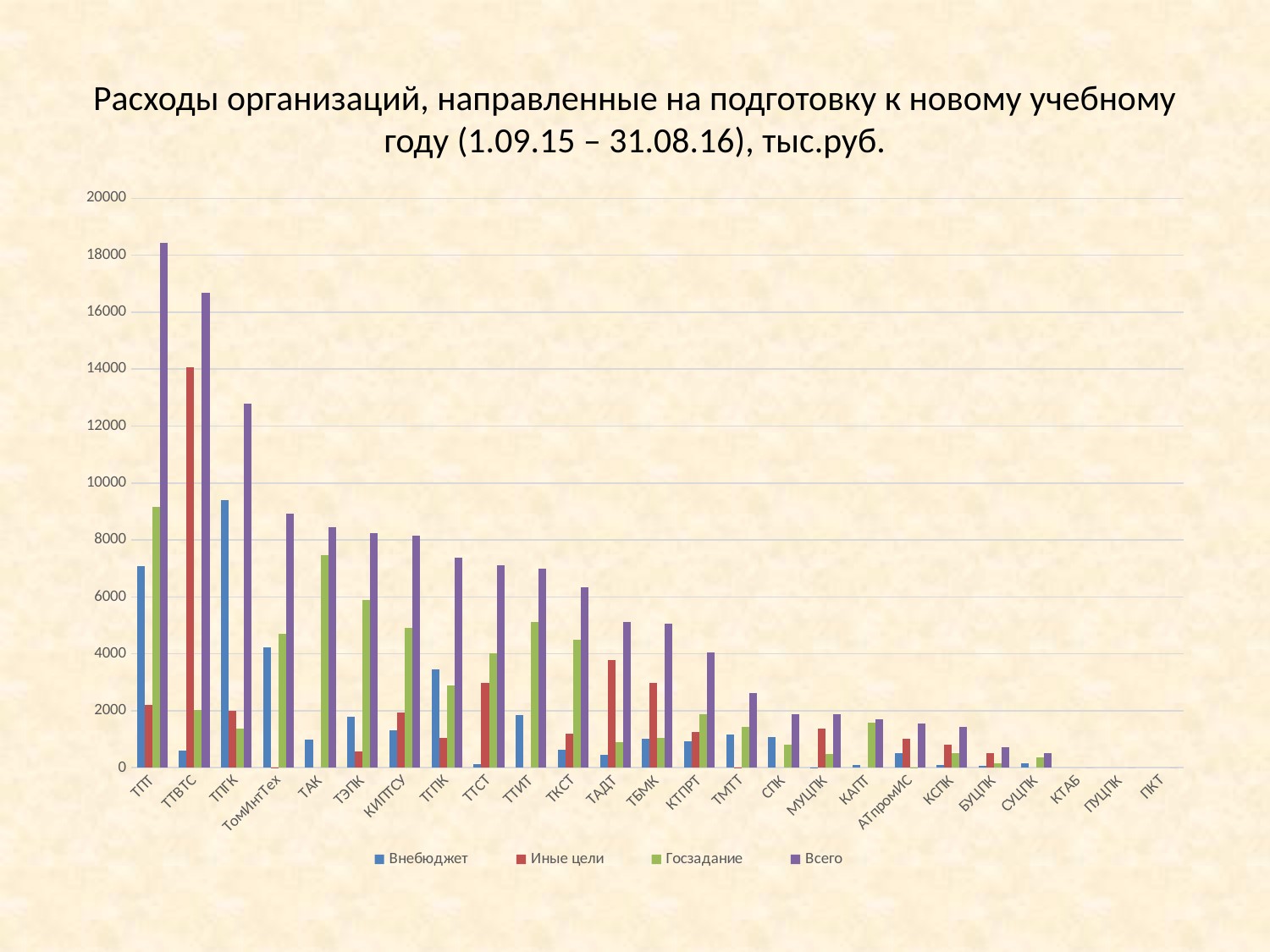

# Расходы организаций, направленные на подготовку к новому учебному году (1.09.15 – 31.08.16), тыс.руб.

### Chart

| Category | Внебюджет | Иные цели | Госзадание | Всего |
|---|---|---|---|---|
| ТПТ | 7085.0 | 2200.0 | 9156.0 | 18441.0 |
| ТТВТС | 607.0 | 14056.0 | 2020.0 | 16683.0 |
| ТПГК | 9405.0 | 2000.0 | 1384.0 | 12789.0 |
| ТомИнтТех | 4228.0 | 15.0 | 4693.0 | 8936.0 |
| ТАК | 989.0 | None | 7468.0 | 8457.0 |
| ТЭПК | 1797.0 | 562.0 | 5880.0 | 8239.0 |
| КИПТСУ | 1307.0 | 1950.0 | 4906.0 | 8163.0 |
| ТГПК | 3461.0 | 1034.0 | 2876.0 | 7371.0 |
| ТТСТ | 119.0 | 2978.0 | 4024.0 | 7121.0 |
| ТТИТ | 1848.0 | None | 5131.0 | 6979.0 |
| ТКСТ | 637.0 | 1200.0 | 4508.0 | 6345.0 |
| ТАДТ | 447.0 | 3771.0 | 888.0 | 5106.0 |
| ТБМК | 1004.0 | 2986.0 | 1061.0 | 5051.0 |
| КТПРТ | 925.0 | 1256.0 | 1874.0 | 4055.0 |
| ТМТТ | 1181.0 | 5.0 | 1439.0 | 2625.0 |
| СПК | 1083.0 | None | 806.0 | 1889.0 |
| МУЦПК | 14.0 | 1383.0 | 478.0 | 1875.0 |
| КАПТ | 102.0 | None | 1589.0 | 1691.0 |
| АТпромИС | 518.0 | 1021.0 | 5.0 | 1544.0 |
| КСПК | 89.0 | 819.0 | 512.0 | 1420.0 |
| БУЦПК | 73.0 | 509.0 | 147.0 | 729.0 |
| СУЦПК | 157.0 | None | 369.0 | 526.0 |
| КТАБ | None | None | None | 0.0 |
| ПУЦПК | None | None | None | 0.0 |
| ПКТ | None | None | None | 0.0 |